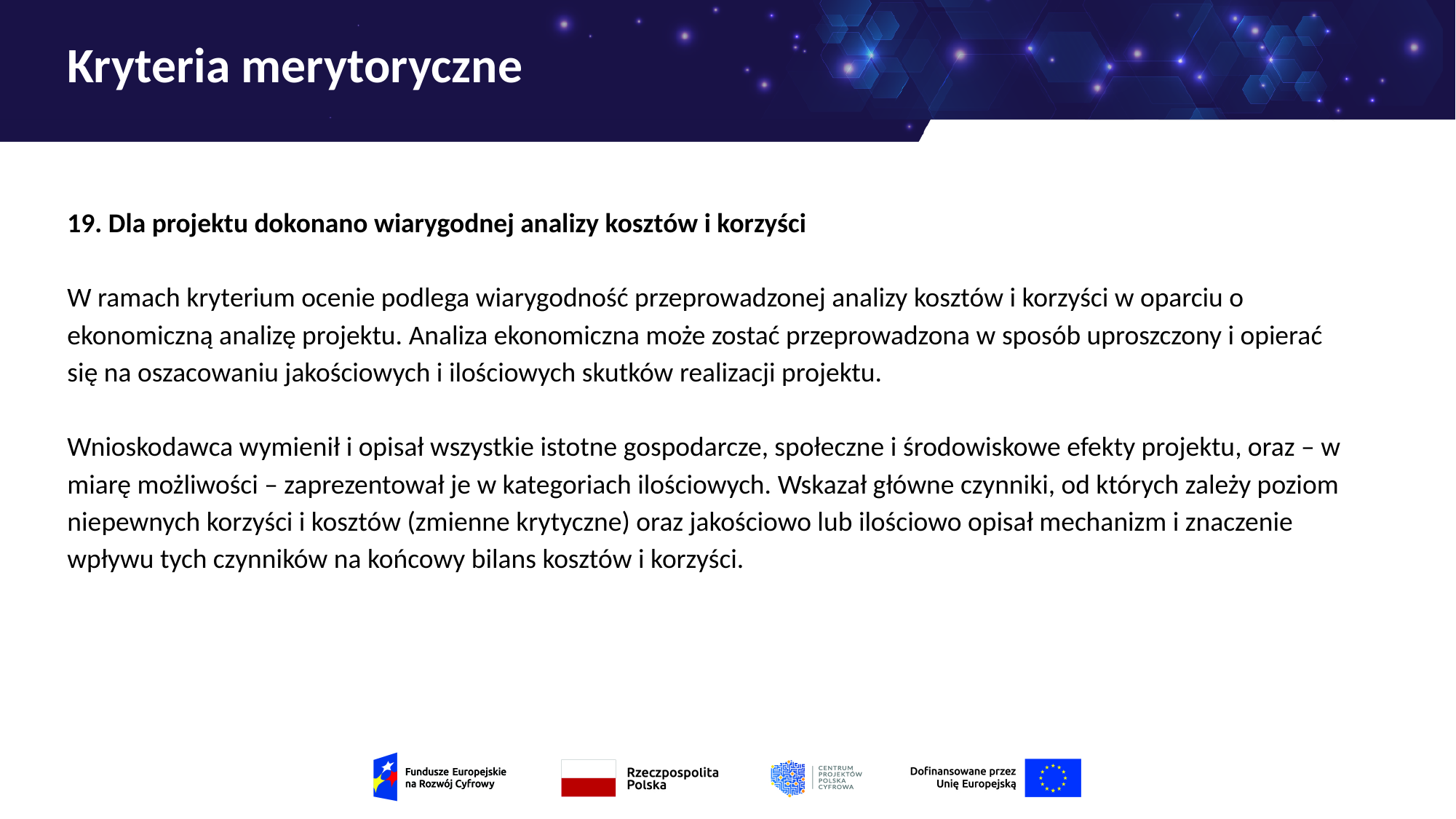

# Kryteria merytoryczne

19. Dla projektu dokonano wiarygodnej analizy kosztów i korzyści

W ramach kryterium ocenie podlega wiarygodność przeprowadzonej analizy kosztów i korzyści w oparciu o ekonomiczną analizę projektu. Analiza ekonomiczna może zostać przeprowadzona w sposób uproszczony i opierać się na oszacowaniu jakościowych i ilościowych skutków realizacji projektu.

Wnioskodawca wymienił i opisał wszystkie istotne gospodarcze, społeczne i środowiskowe efekty projektu, oraz – w miarę możliwości – zaprezentował je w kategoriach ilościowych. Wskazał główne czynniki, od których zależy poziom niepewnych korzyści i kosztów (zmienne krytyczne) oraz jakościowo lub ilościowo opisał mechanizm i znaczenie wpływu tych czynników na końcowy bilans kosztów i korzyści.